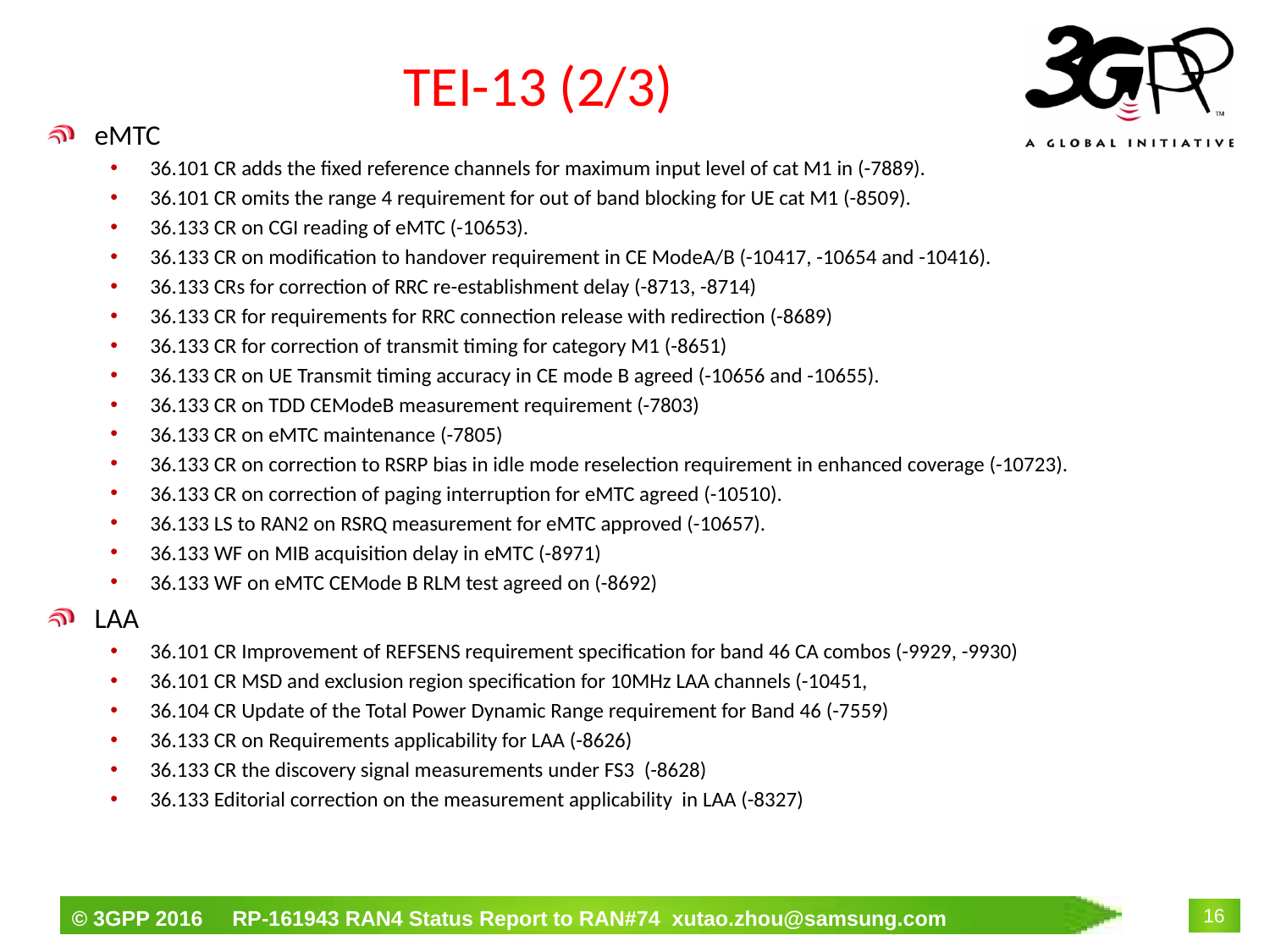

# TEI-13 (2/3)
eMTC
36.101 CR adds the fixed reference channels for maximum input level of cat M1 in (-7889).
36.101 CR omits the range 4 requirement for out of band blocking for UE cat M1 (-8509).
36.133 CR on CGI reading of eMTC (-10653).
36.133 CR on modification to handover requirement in CE ModeA/B (-10417, -10654 and -10416).
36.133 CRs for correction of RRC re-establishment delay (-8713, -8714)
36.133 CR for requirements for RRC connection release with redirection (-8689)
36.133 CR for correction of transmit timing for category M1 (-8651)
36.133 CR on UE Transmit timing accuracy in CE mode B agreed (-10656 and -10655).
36.133 CR on TDD CEModeB measurement requirement (-7803)
36.133 CR on eMTC maintenance (-7805)
36.133 CR on correction to RSRP bias in idle mode reselection requirement in enhanced coverage (-10723).
36.133 CR on correction of paging interruption for eMTC agreed (-10510).
36.133 LS to RAN2 on RSRQ measurement for eMTC approved (-10657).
36.133 WF on MIB acquisition delay in eMTC (-8971)
36.133 WF on eMTC CEMode B RLM test agreed on (-8692)
LAA
36.101 CR Improvement of REFSENS requirement specification for band 46 CA combos (-9929, -9930)
36.101 CR MSD and exclusion region specification for 10MHz LAA channels (-10451,
36.104 CR Update of the Total Power Dynamic Range requirement for Band 46 (-7559)
36.133 CR on Requirements applicability for LAA (-8626)
36.133 CR the discovery signal measurements under FS3  (-8628)
36.133 Editorial correction on the measurement applicability  in LAA (-8327)